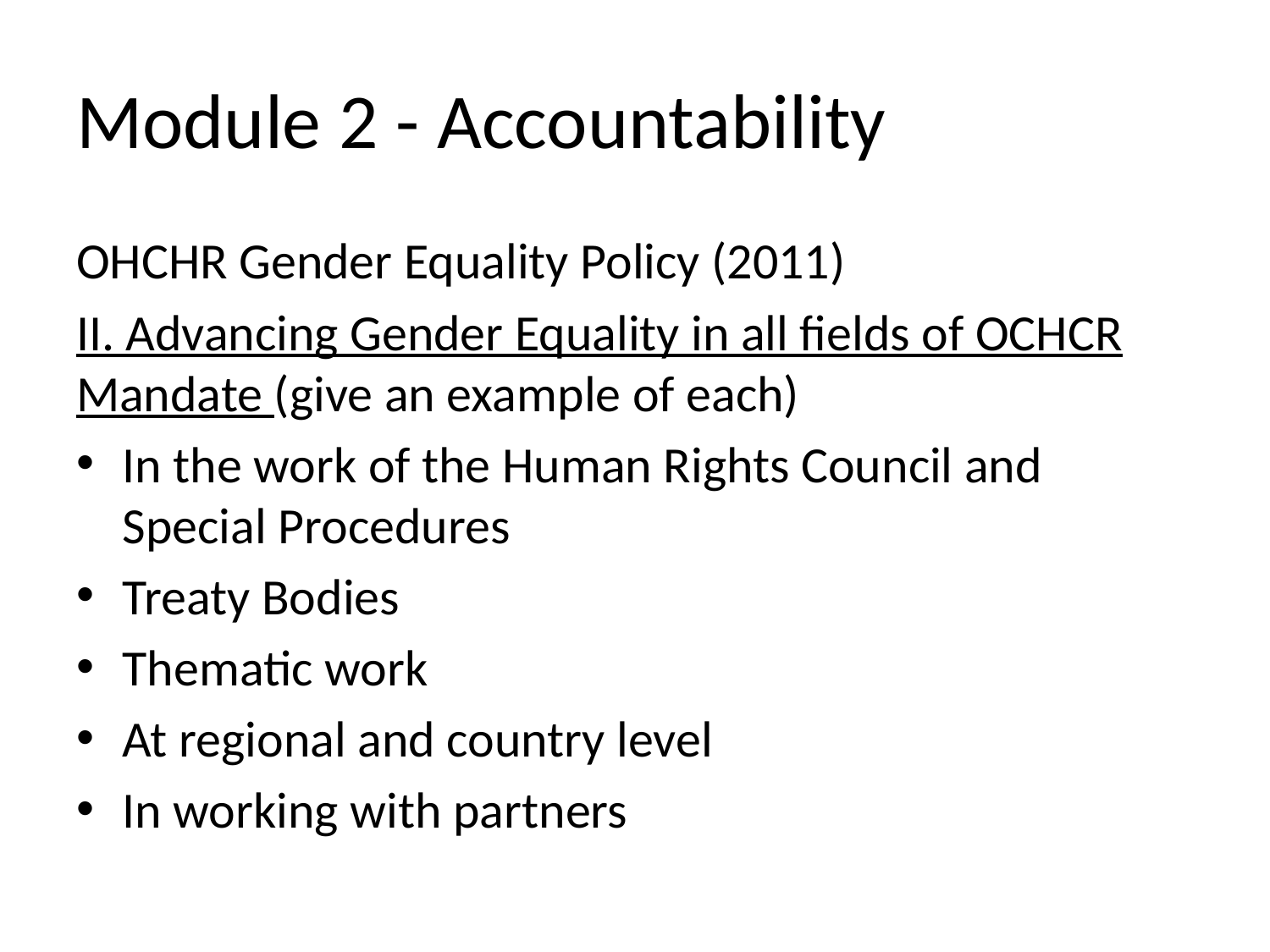

# Module 2 - Accountability
OHCHR Gender Equality Policy (2011)
II. Advancing Gender Equality in all fields of OCHCR Mandate (give an example of each)
In the work of the Human Rights Council and Special Procedures
Treaty Bodies
Thematic work
At regional and country level
In working with partners